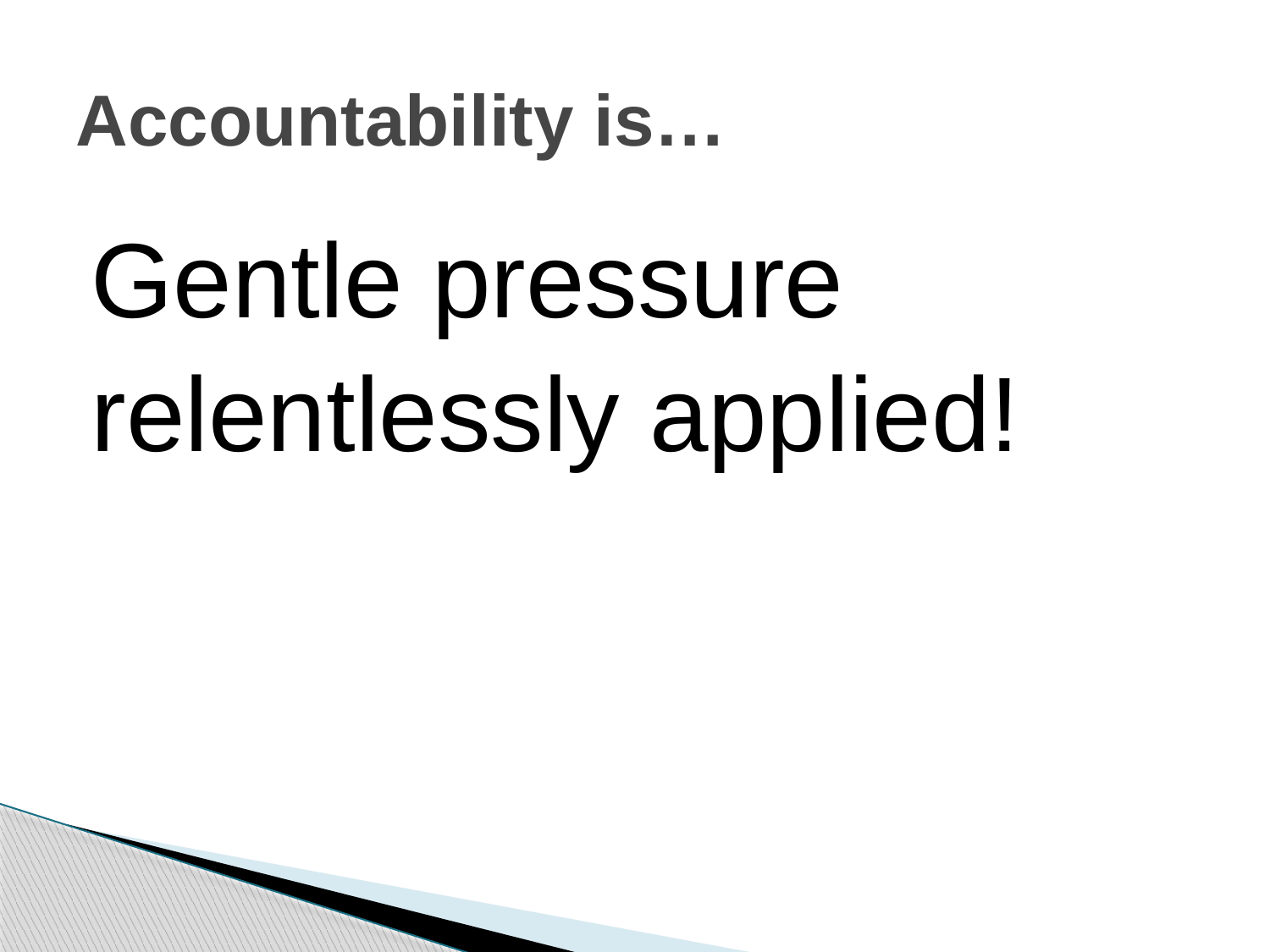

# Accountability is…
Gentle pressure
relentlessly applied!